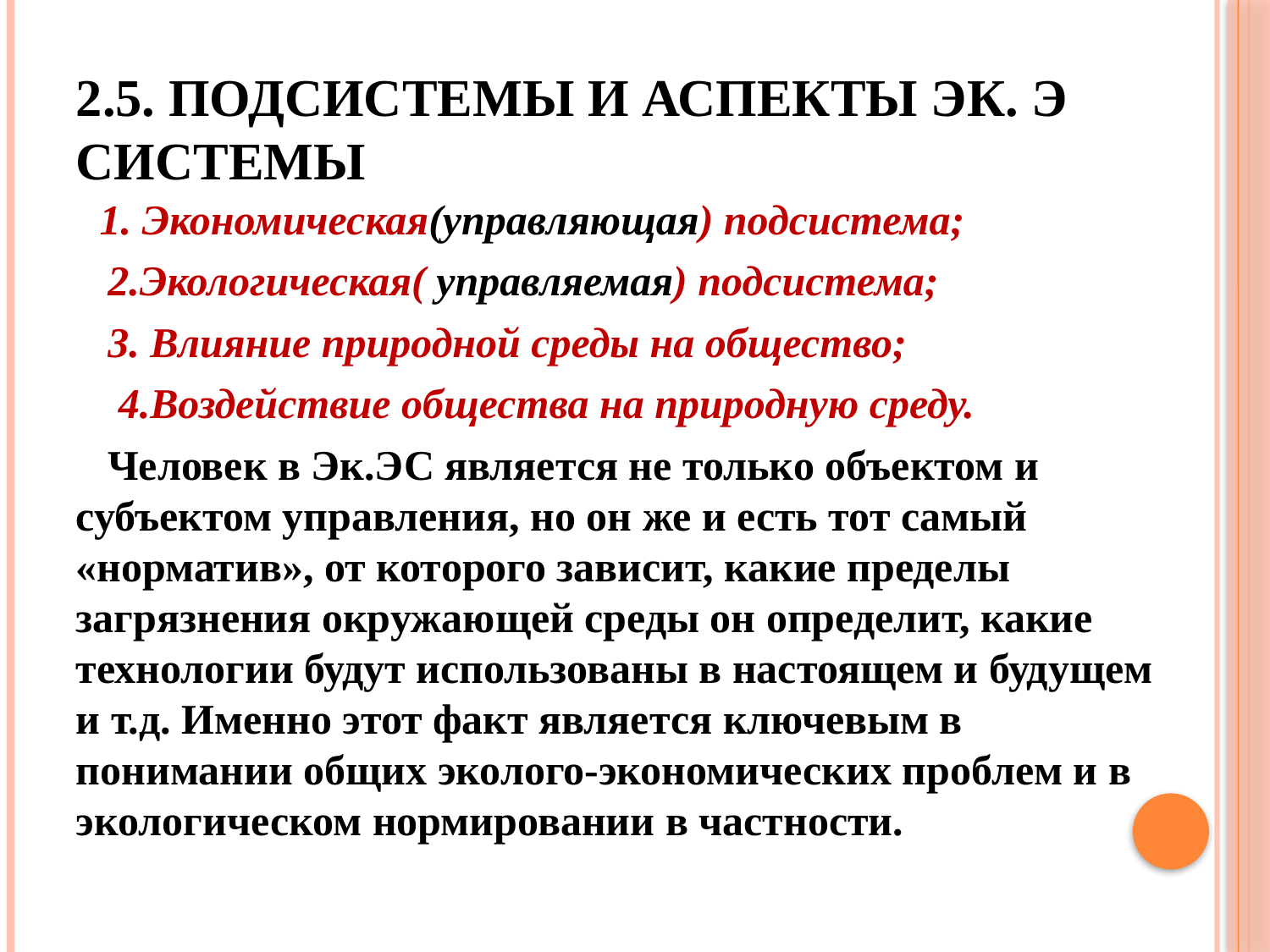

# 2.5. Подсистемы и аспекты Эк. Э системы
  1. Экономическая(управляющая) подсистема;
   2.Экологическая( управляемая) подсистема;
   3. Влияние природной среды на общество;
    4.Воздействие общества на природную среду.
   Человек в Эк.ЭС является не только объектом и субъектом управления, но он же и есть тот самый «норматив», от которого зависит, какие пределы загрязнения окружающей среды он определит, какие технологии будут использованы в настоящем и будущем и т.д. Именно этот факт является ключевым в понимании общих эколого-экономических проблем и в экологическом нормировании в частности.